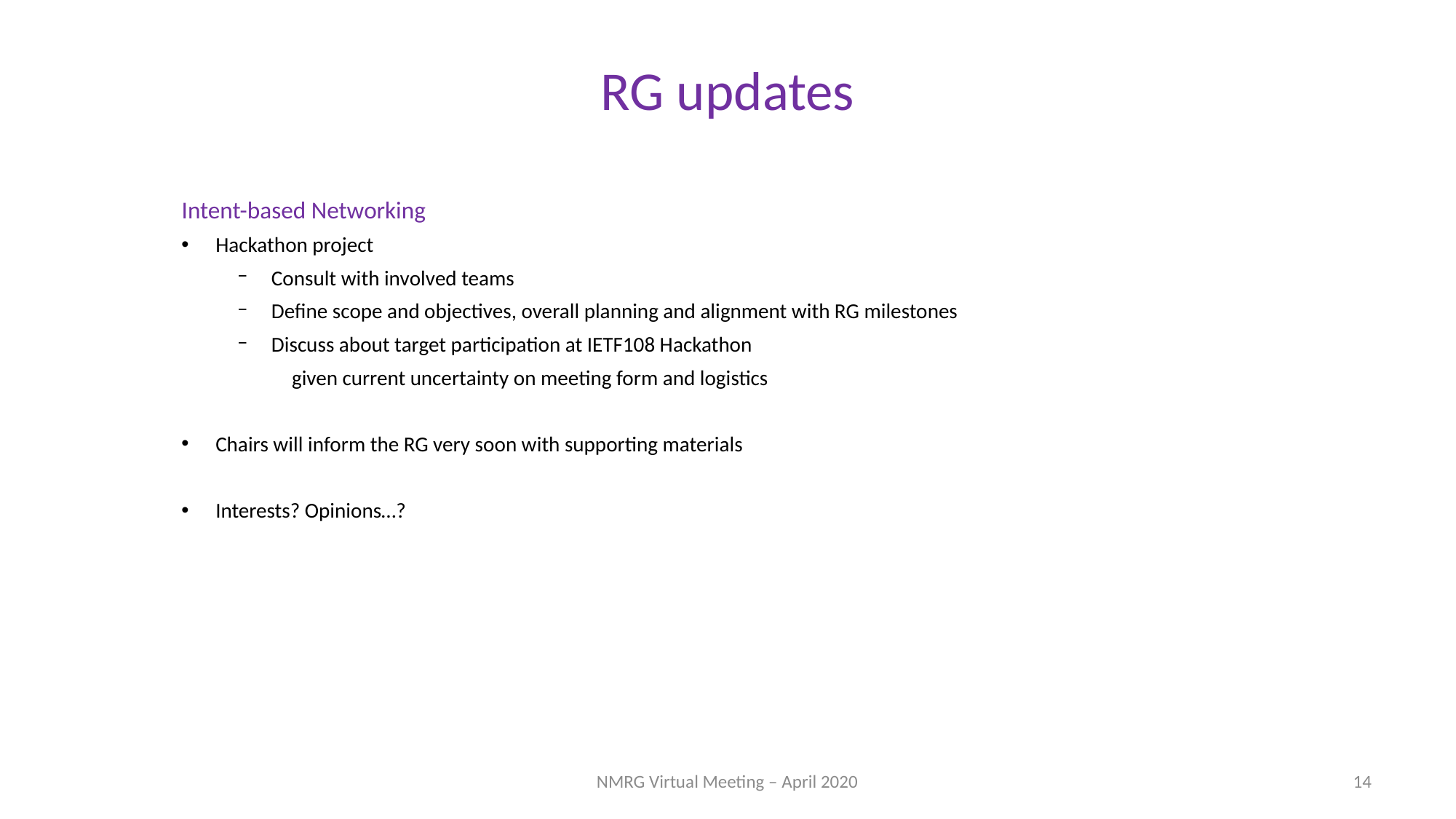

RG updates
Intent-based Networking
Hackathon project
Consult with involved teams
Define scope and objectives, overall planning and alignment with RG milestones
Discuss about target participation at IETF108 Hackathon
given current uncertainty on meeting form and logistics

Chairs will inform the RG very soon with supporting materials

Interests? Opinions…?

NMRG Virtual Meeting – April 2020
14